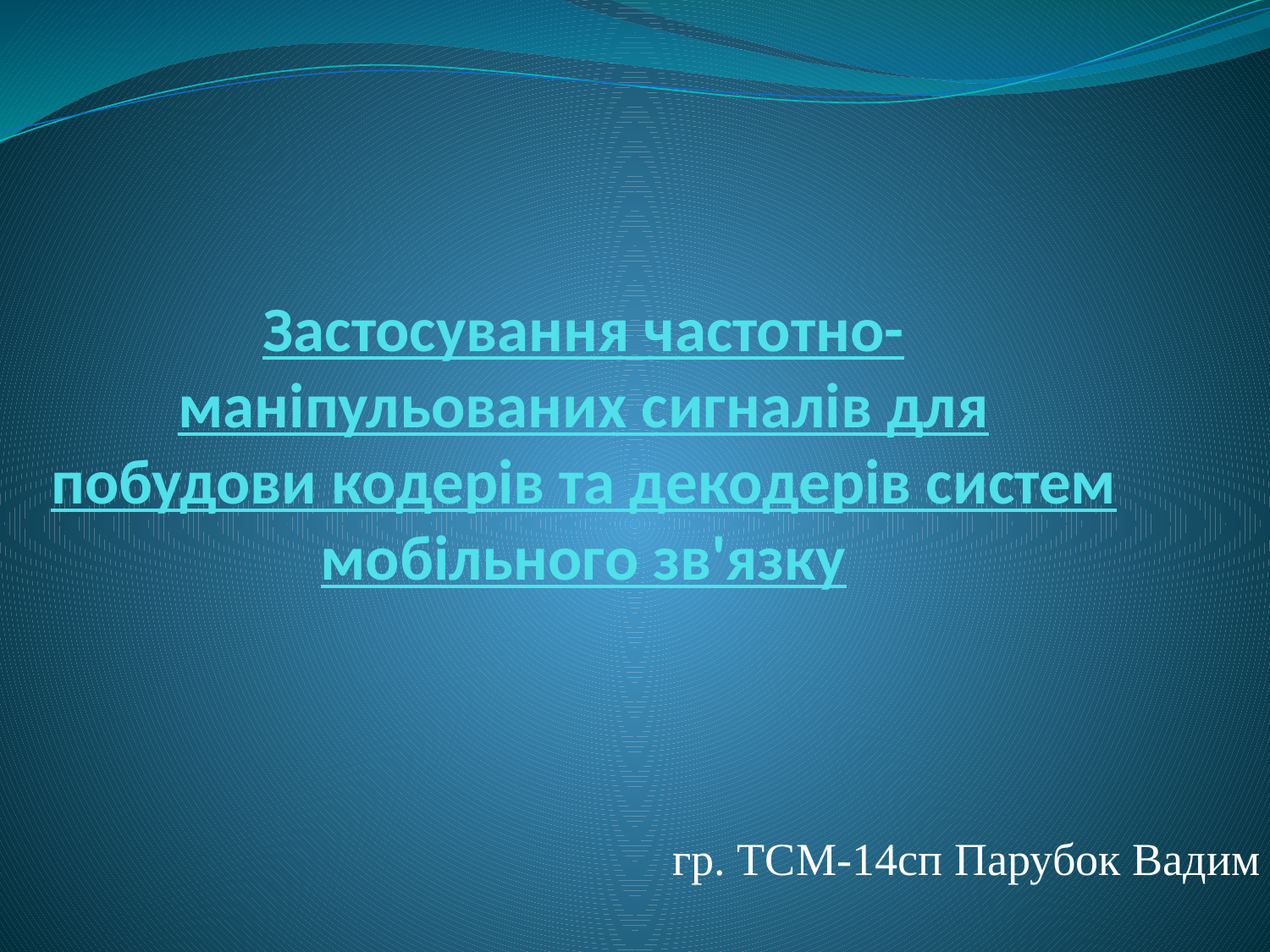

# Застосування частотно-маніпульованих сигналів для побудови кодерів та декодерів систем мобільного зв'язку
гр. ТСМ-14сп Парубок Вадим